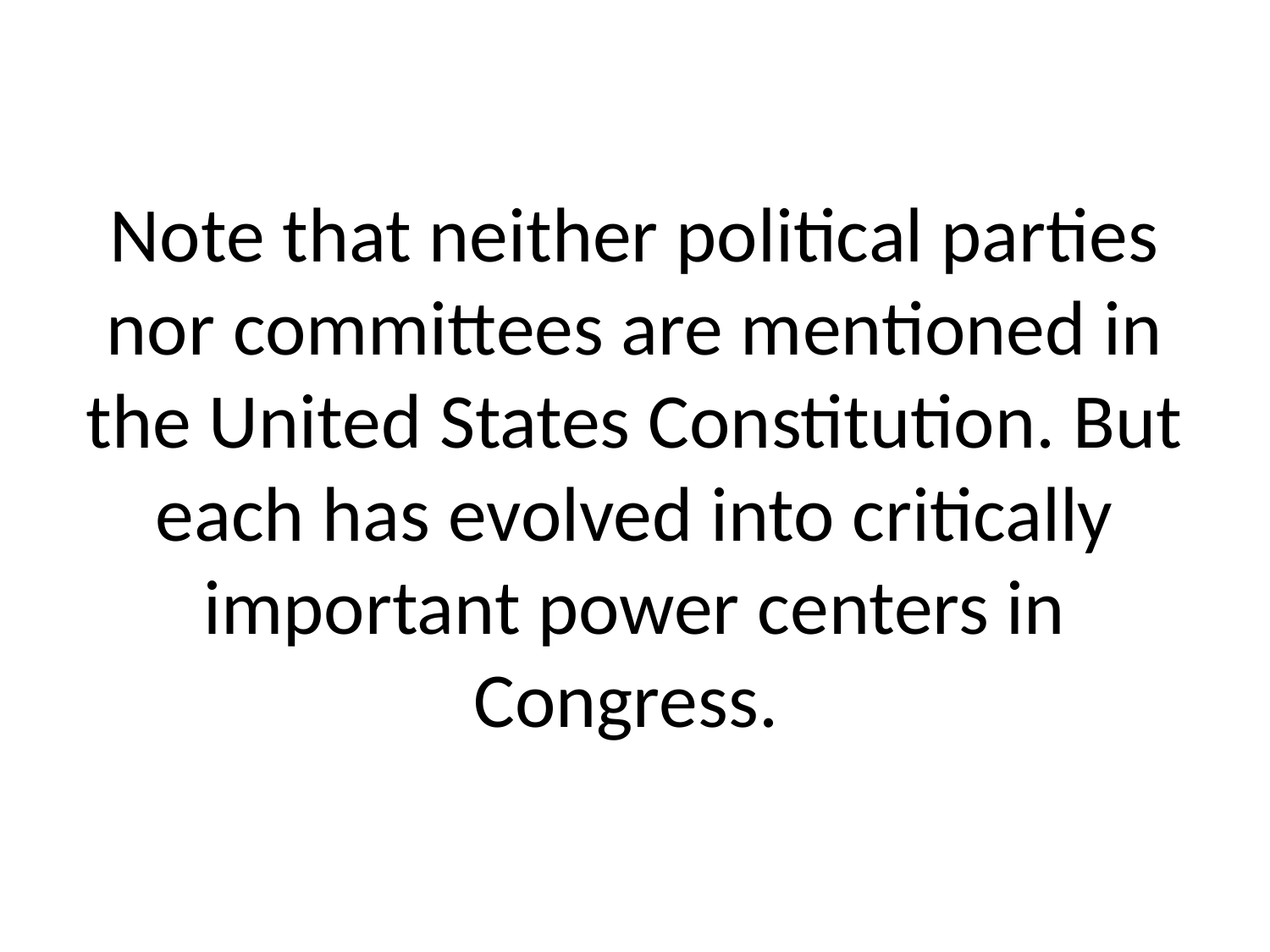

# Note that neither political parties nor committees are mentioned in the United States Constitution. But each has evolved into critically important power centers in Congress.